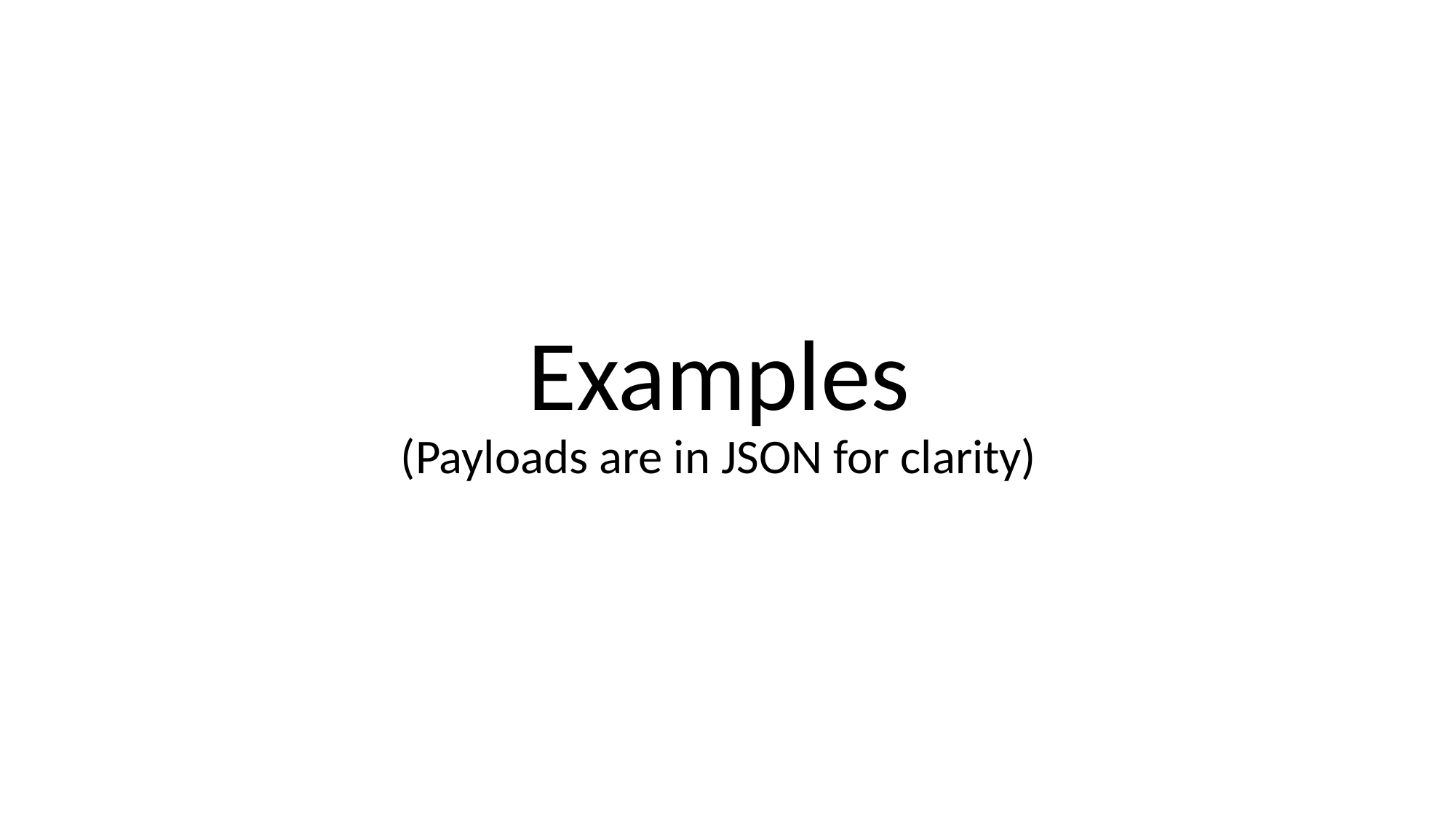

# Examples (Payloads are in JSON for clarity)